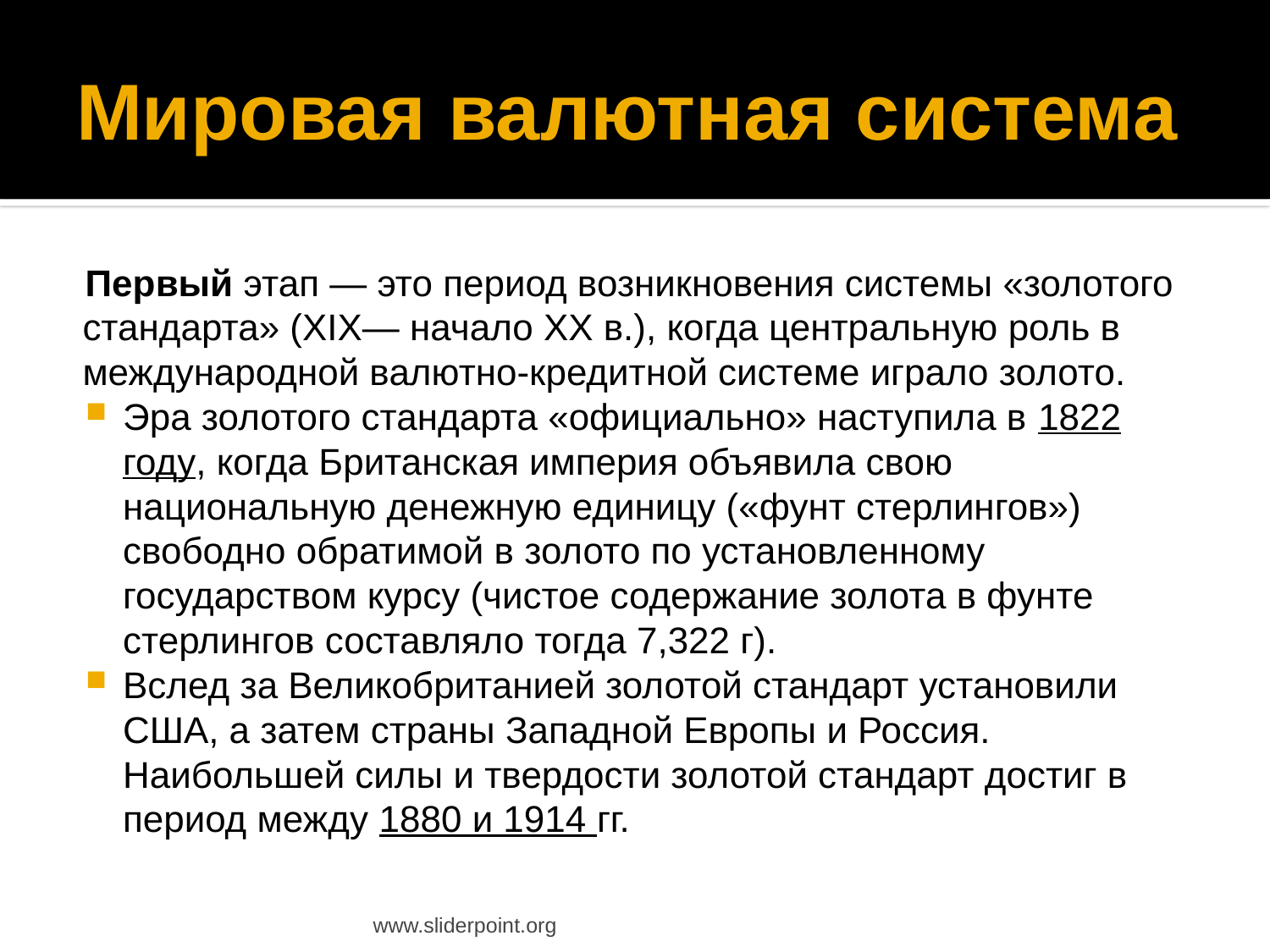

# Мировая валютная система
Первый этап — это период возникновения системы «золотого стандарта» (XIX— начало XX в.), когда центральную роль в международной валютно-кредитной системе играло золото.
Эра золотого стандарта «официально» наступила в 1822 году, когда Британская империя объявила свою национальную денежную единицу («фунт стерлингов») свободно обратимой в золото по установленному государством курсу (чистое содержание золота в фунте стерлингов составляло тогда 7,322 г).
Вслед за Великобританией золотой стандарт установили США, а затем страны Западной Европы и Россия. Наибольшей силы и твердости золотой стандарт достиг в период между 1880 и 1914 гг.

www.sliderpoint.org